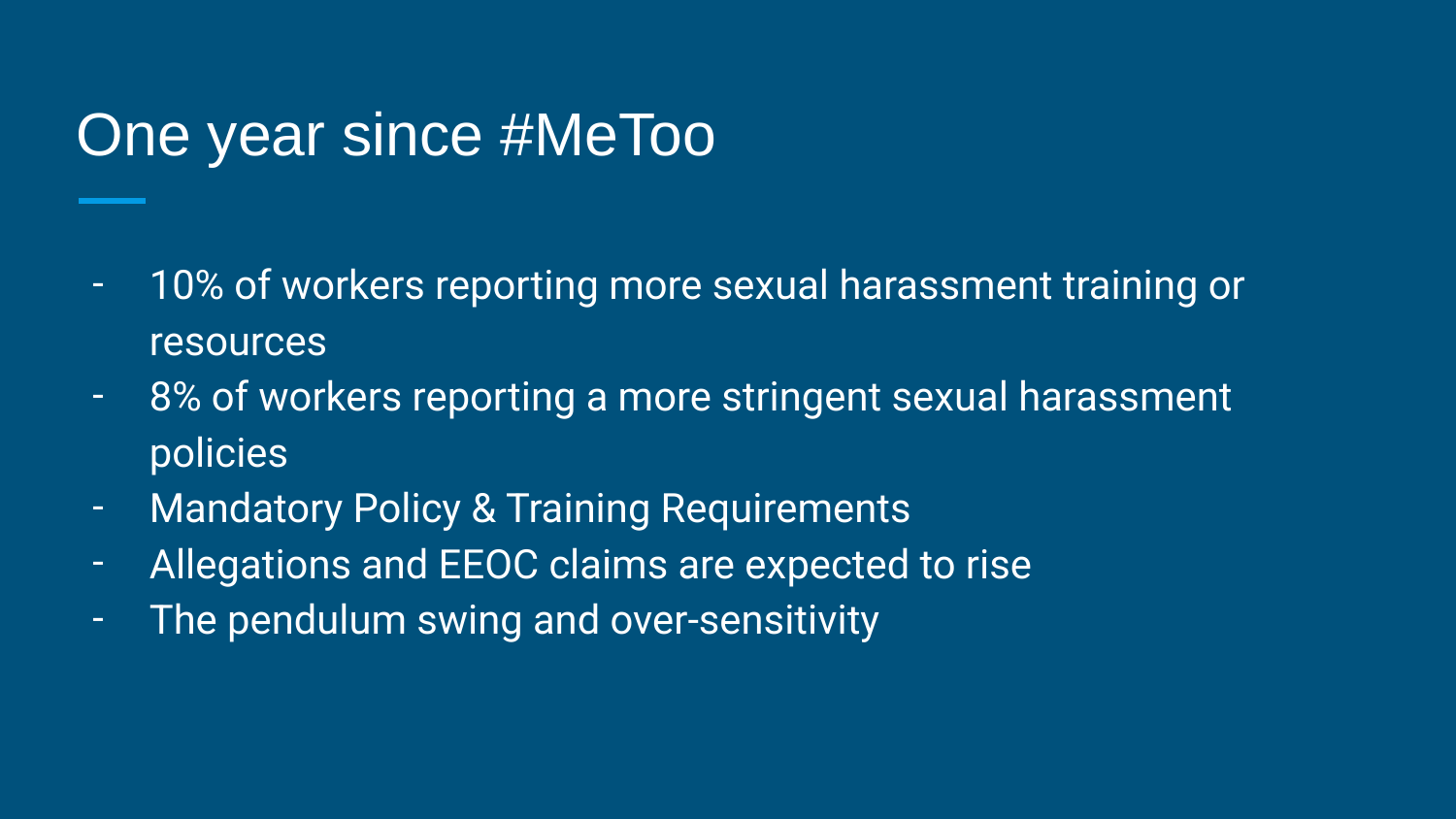

# One year since #MeToo
10% of workers reporting more sexual harassment training or resources
8% of workers reporting a more stringent sexual harassment policies
Mandatory Policy & Training Requirements
Allegations and EEOC claims are expected to rise
The pendulum swing and over-sensitivity